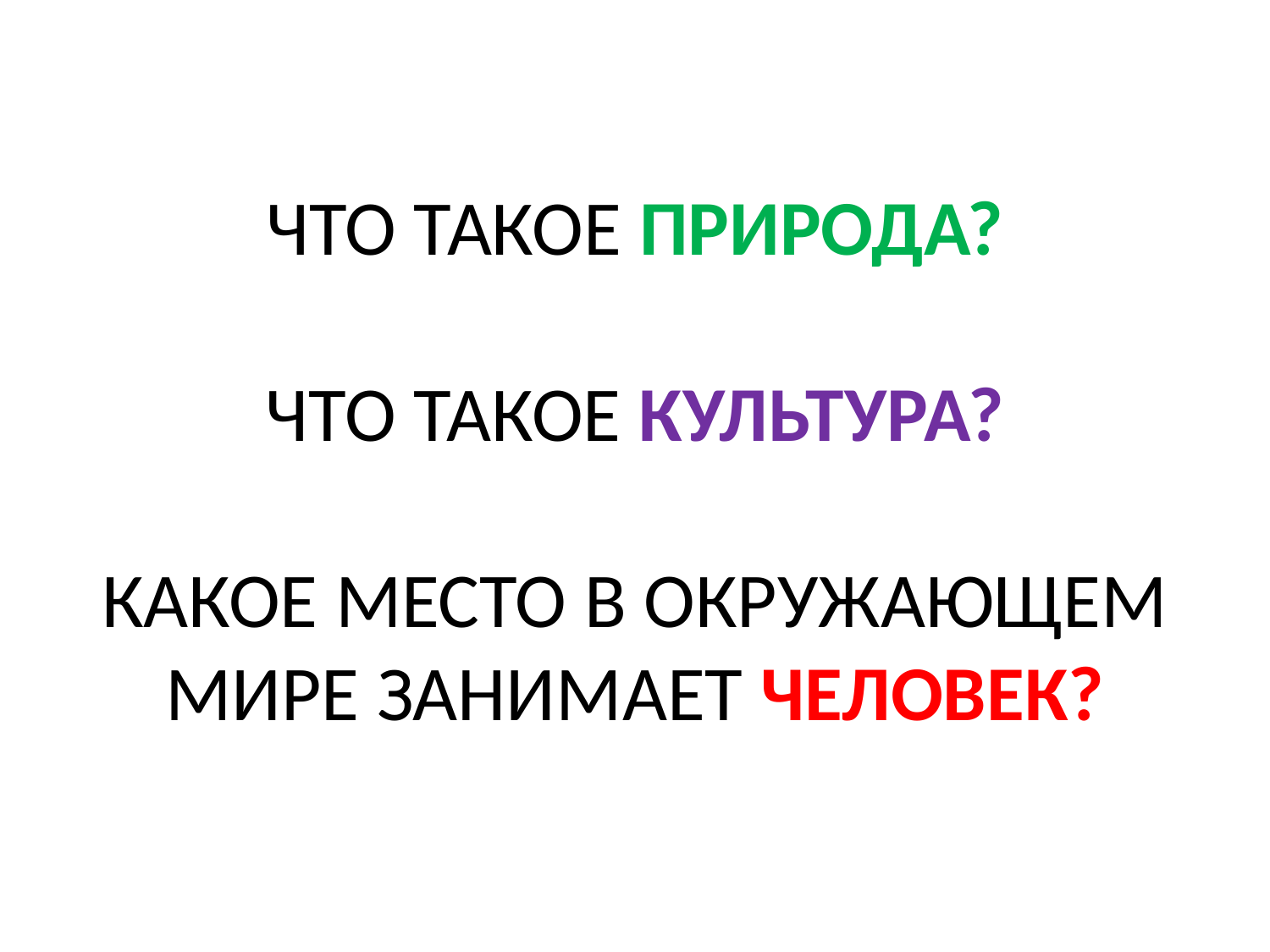

# ЧТО ТАКОЕ ПРИРОДА? ЧТО ТАКОЕ КУЛЬТУРА? КАКОЕ МЕСТО В ОКРУЖАЮЩЕМ МИРЕ ЗАНИМАЕТ ЧЕЛОВЕК?